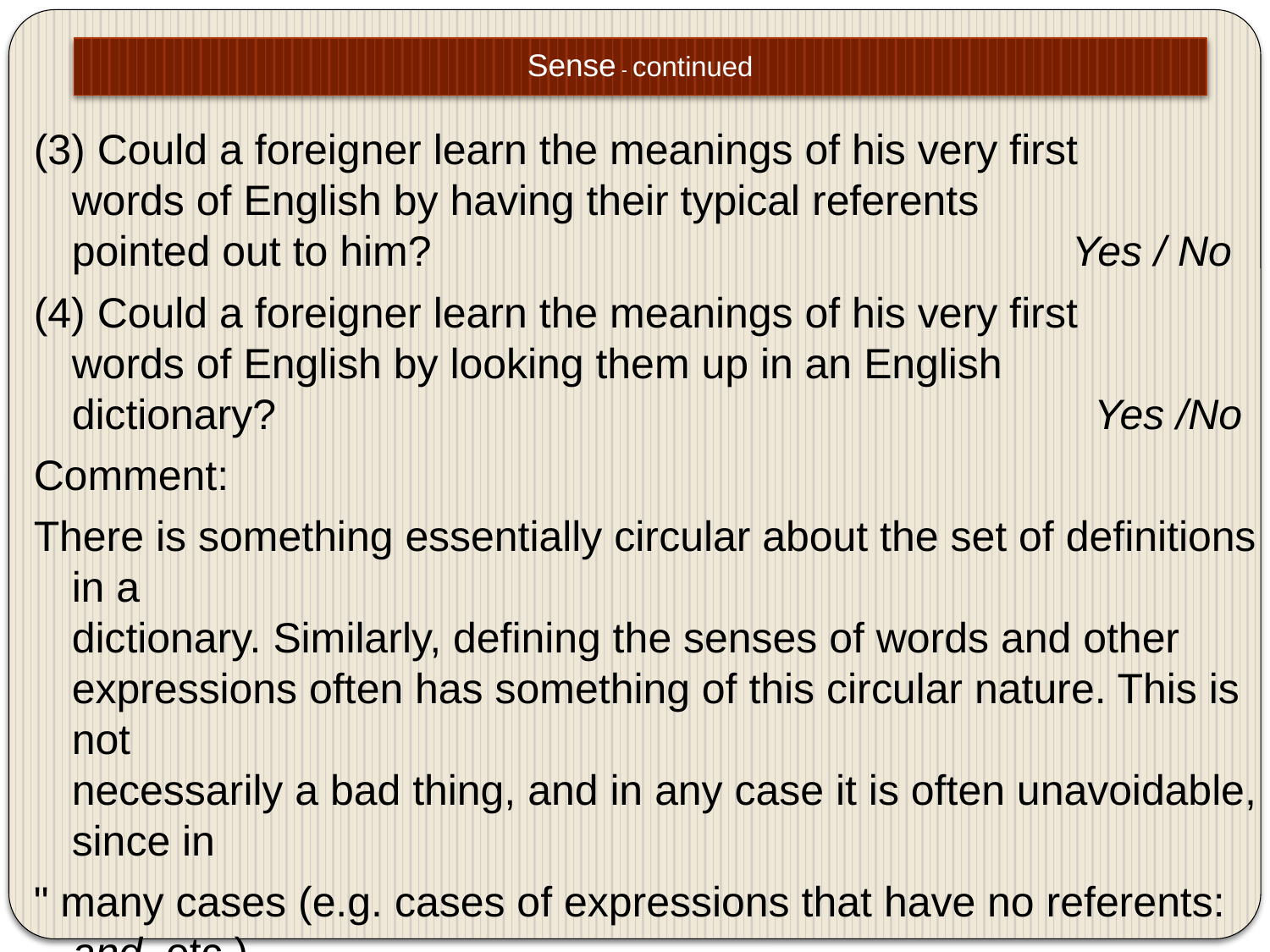

# Sense - continued
(3) Could a foreigner learn the meanings of his very first
words of English by having their typical referents
pointed out to him?                                                      Yes / No
(4) Could a foreigner learn the meanings of his very first
words of English by looking them up in an English
dictionary?                                                                     Yes /No
Comment:
There is something essentially circular about the set of definitions in a
dictionary. Similarly, defining the senses of words and other
expressions often has something of this circular nature. This is not
necessarily a bad thing, and in any case it is often unavoidable, since in
" many cases (e.g. cases of expressions that have no referents: and, etc.)
there is no way of indicating the meaning of an expression except with
other words.